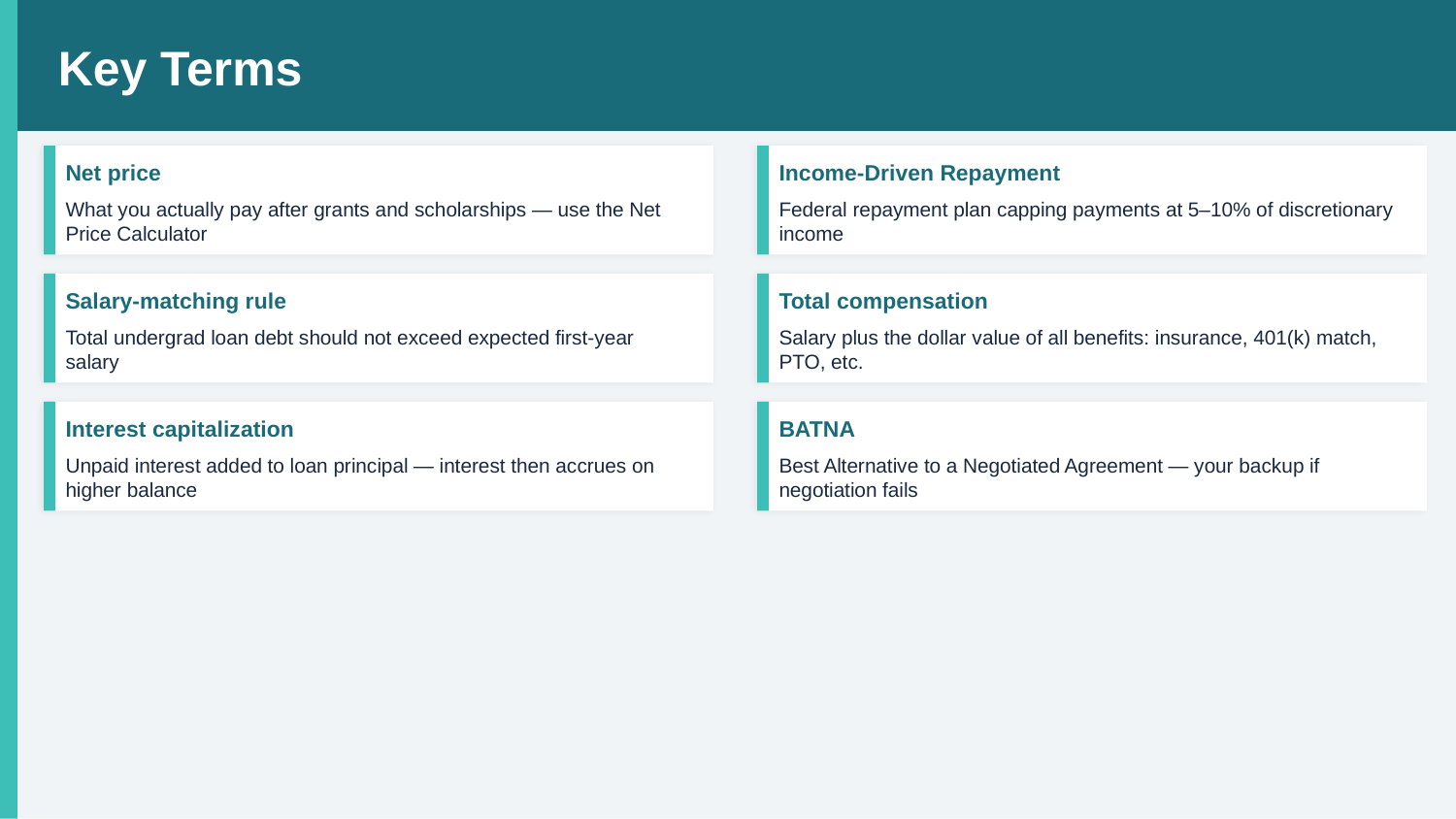

Key Terms

Net price
Income-Driven Repayment
What you actually pay after grants and scholarships — use the Net Price Calculator
Federal repayment plan capping payments at 5–10% of discretionary income

Salary-matching rule
Total compensation
Total undergrad loan debt should not exceed expected first-year salary
Salary plus the dollar value of all benefits: insurance, 401(k) match, PTO, etc.

Interest capitalization
BATNA
Unpaid interest added to loan principal — interest then accrues on higher balance
Best Alternative to a Negotiated Agreement — your backup if negotiation fails